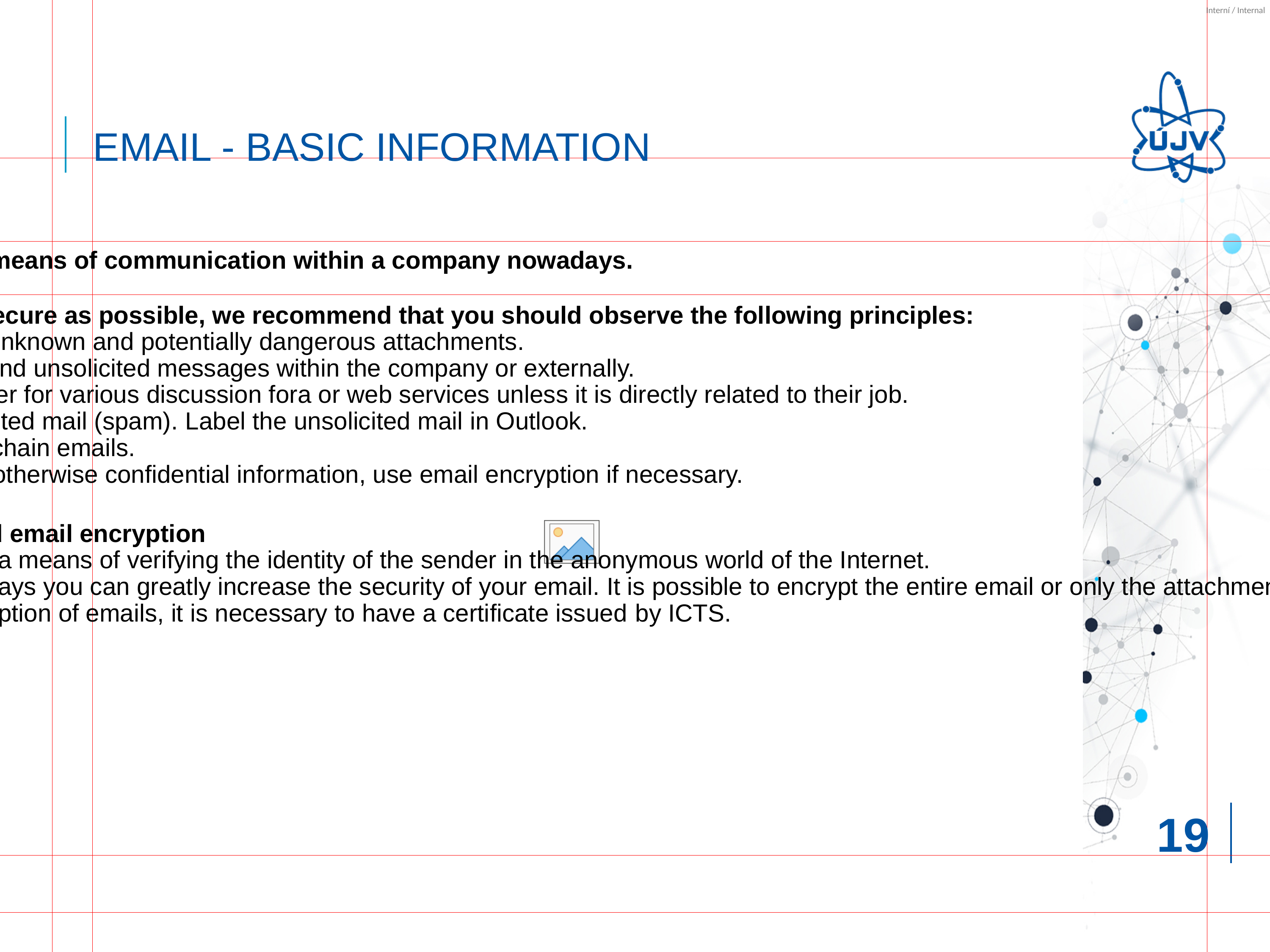

# Email - Basic Information
Email is the most used means of communication within a company nowadays.

To keep your email as secure as possible, we recommend that you should observe the following principles:
Do not open unsolicited, unknown and potentially dangerous attachments.
Do not misuse email to send unsolicited messages within the company or externally.
Do not use email to register for various discussion fora or web services unless it is directly related to their job.
Do not respond to unsolicited mail (spam). Label the unsolicited mail in Outlook.
Do not send out mass or chain emails.
Do not email sensitive or otherwise confidential information, use email encryption if necessary.

Electronic signature and email encryption
An electronic signature is a means of verifying the identity of the sender in the anonymous world of the Internet.
Encryption is one of the ways you can greatly increase the security of your email. It is possible to encrypt the entire email or only the attachment sent.
For e-signature and encryption of emails, it is necessary to have a certificate issued by ICTS.

19